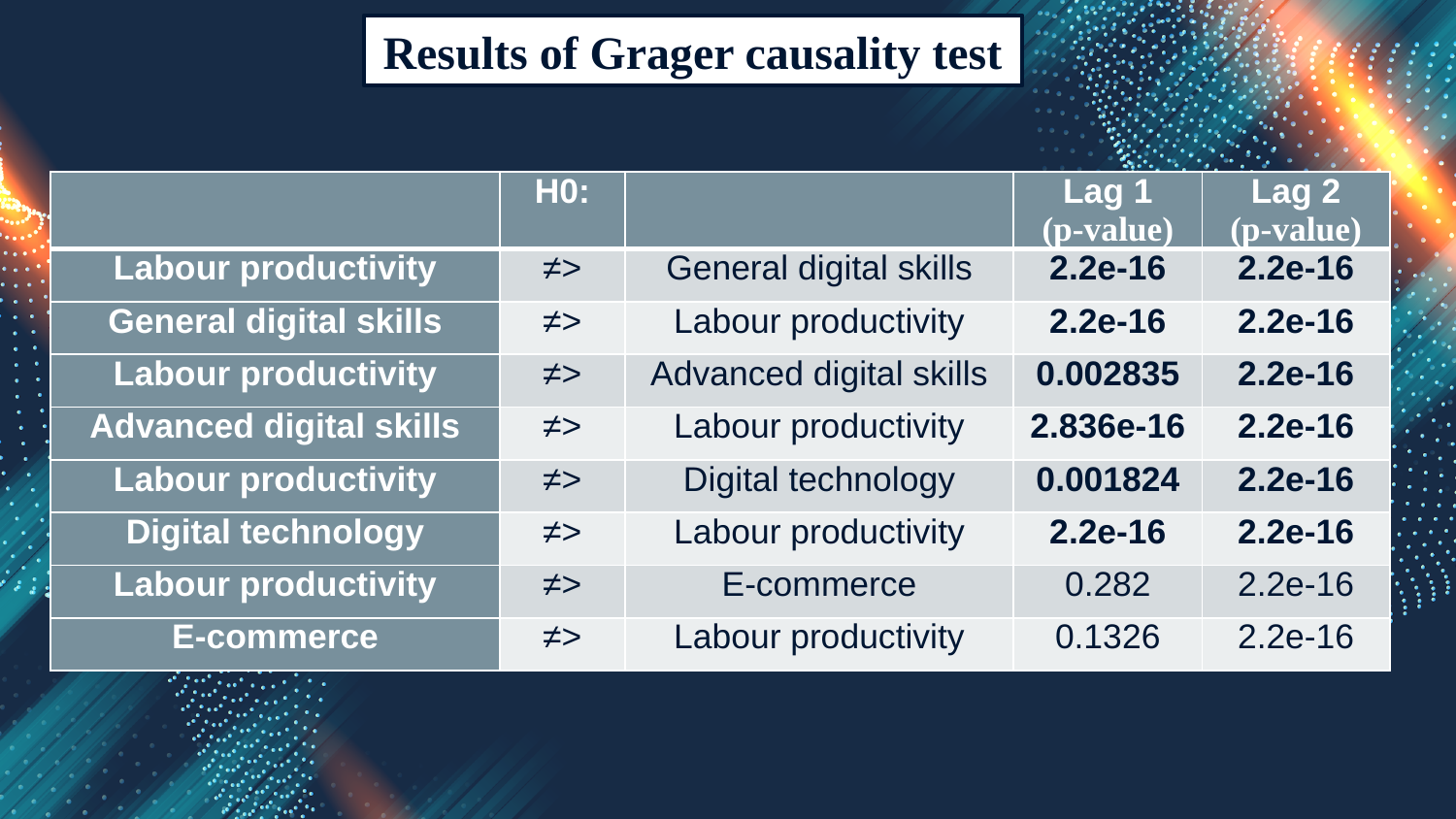

Results of Grager causality test
|  | H0: |  | Lag 1 (p-value) | Lag 2 (p-value) |
| --- | --- | --- | --- | --- |
| Labour productivity | ≠> | General digital skills | 2.2e-16 | 2.2e-16 |
| General digital skills | ≠> | Labour productivity | 2.2e-16 | 2.2e-16 |
| Labour productivity | ≠> | Advanced digital skills | 0.002835 | 2.2e-16 |
| Advanced digital skills | ≠> | Labour productivity | 2.836e-16 | 2.2e-16 |
| Labour productivity | ≠> | Digital technology | 0.001824 | 2.2e-16 |
| Digital technology | ≠> | Labour productivity | 2.2e-16 | 2.2e-16 |
| Labour productivity | ≠> | E-commerce | 0.282 | 2.2e-16 |
| E-commerce | ≠> | Labour productivity | 0.1326 | 2.2e-16 |